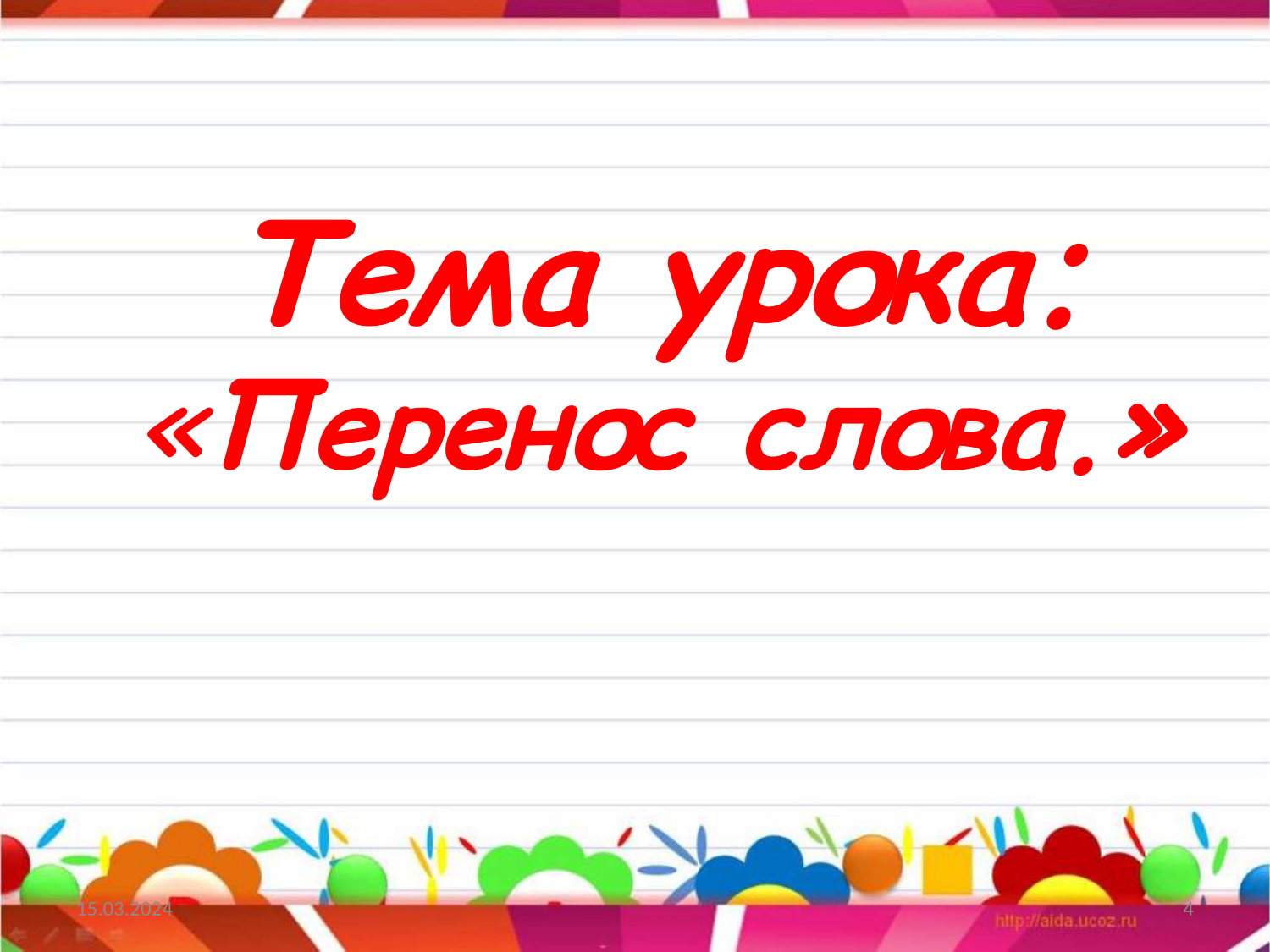

# Тема урока: «Перенос слова.»
15.03.2024
4